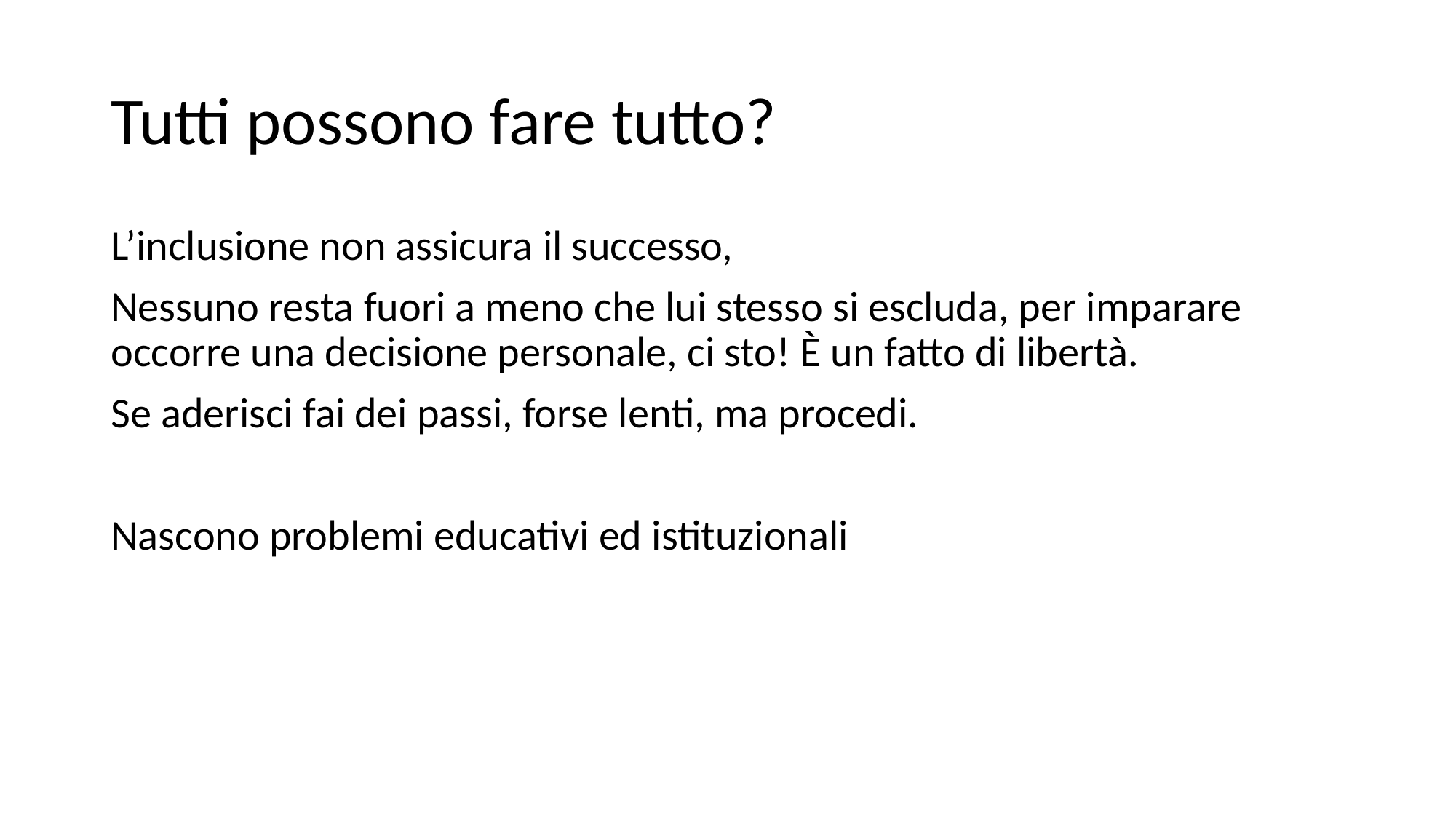

# Tutti possono fare tutto?
L’inclusione non assicura il successo,
Nessuno resta fuori a meno che lui stesso si escluda, per imparare occorre una decisione personale, ci sto! È un fatto di libertà.
Se aderisci fai dei passi, forse lenti, ma procedi.

Nascono problemi educativi ed istituzionali